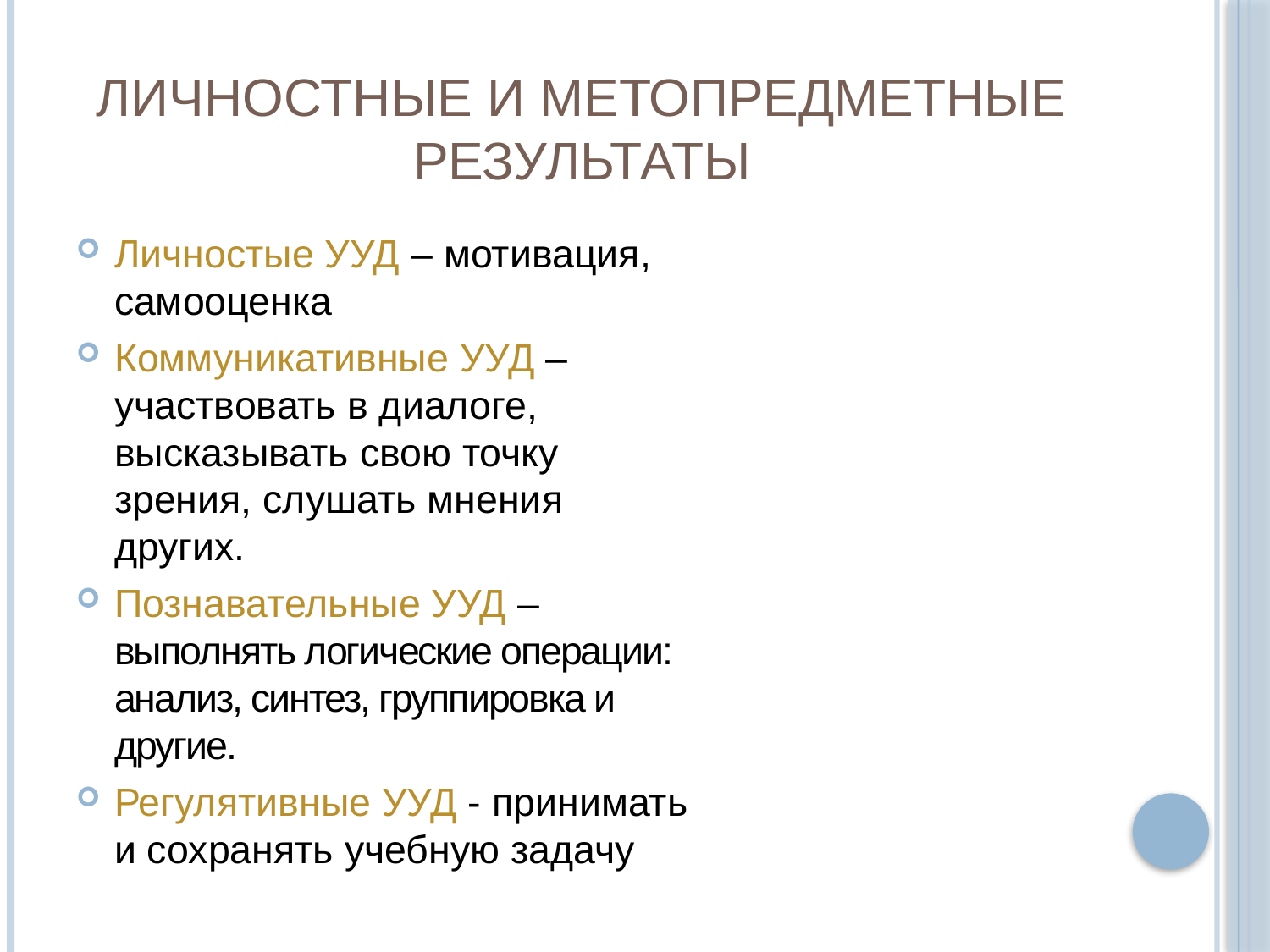

# Личностные и метопредметные результаты
Личностые УУД – мотивация, самооценка
Коммуникативные УУД – участвовать в диалоге, высказывать свою точку зрения, слушать мнения других.
Познавательные УУД – выполнять логические операции: анализ, синтез, группировка и другие.
Регулятивные УУД - принимать и сохранять учебную задачу